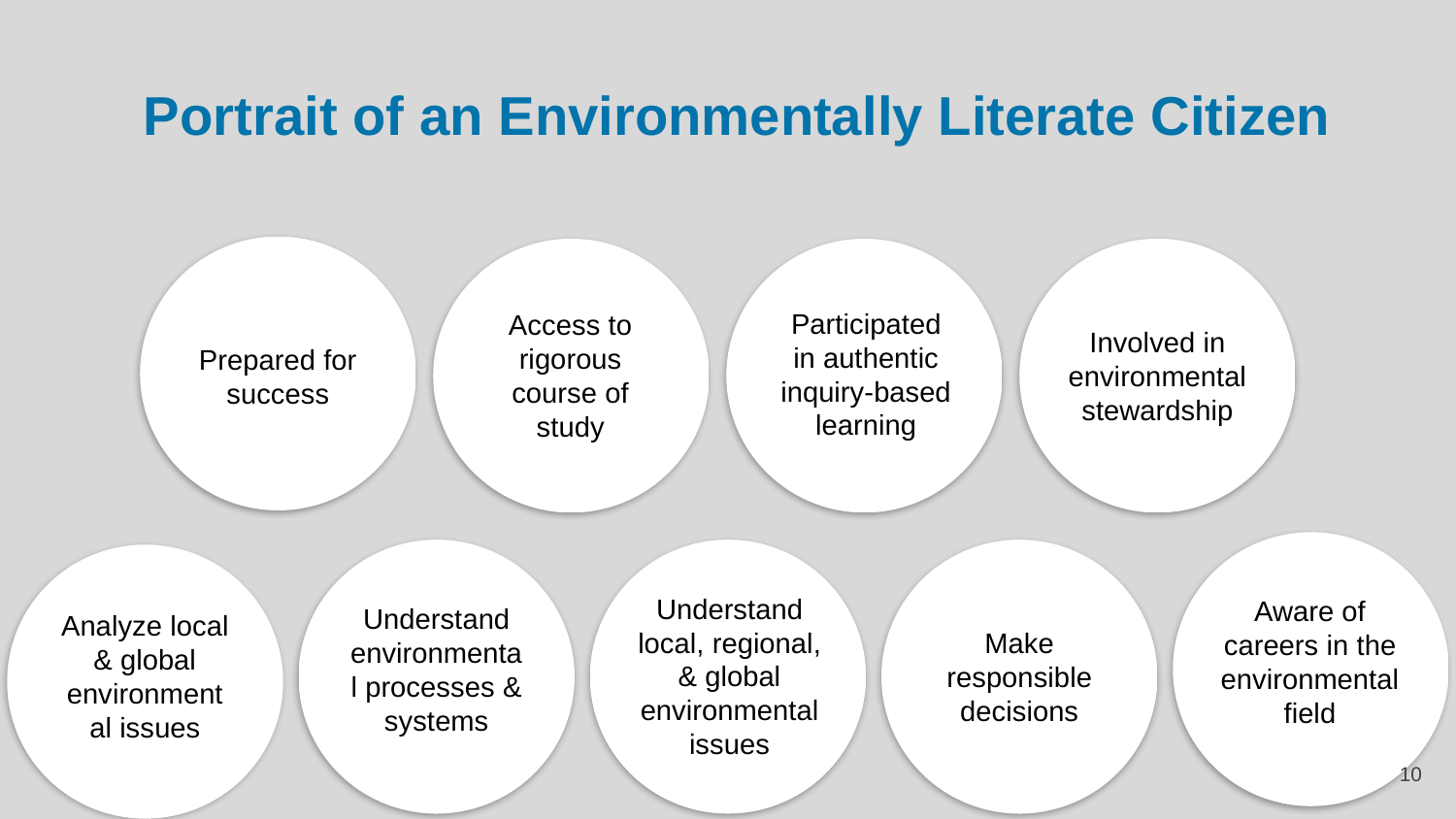

# Portrait of an Environmentally Literate Citizen

Prepared for success

Access to rigorous course of study

Participated in authentic inquiry-based learning

Involved in environmental stewardship

Aware of careers in the environmental field

Understand environmental processes & systems

Understand local, regional, & global environmental issues

Make responsible decisions

Analyze local & global environmental issues
10